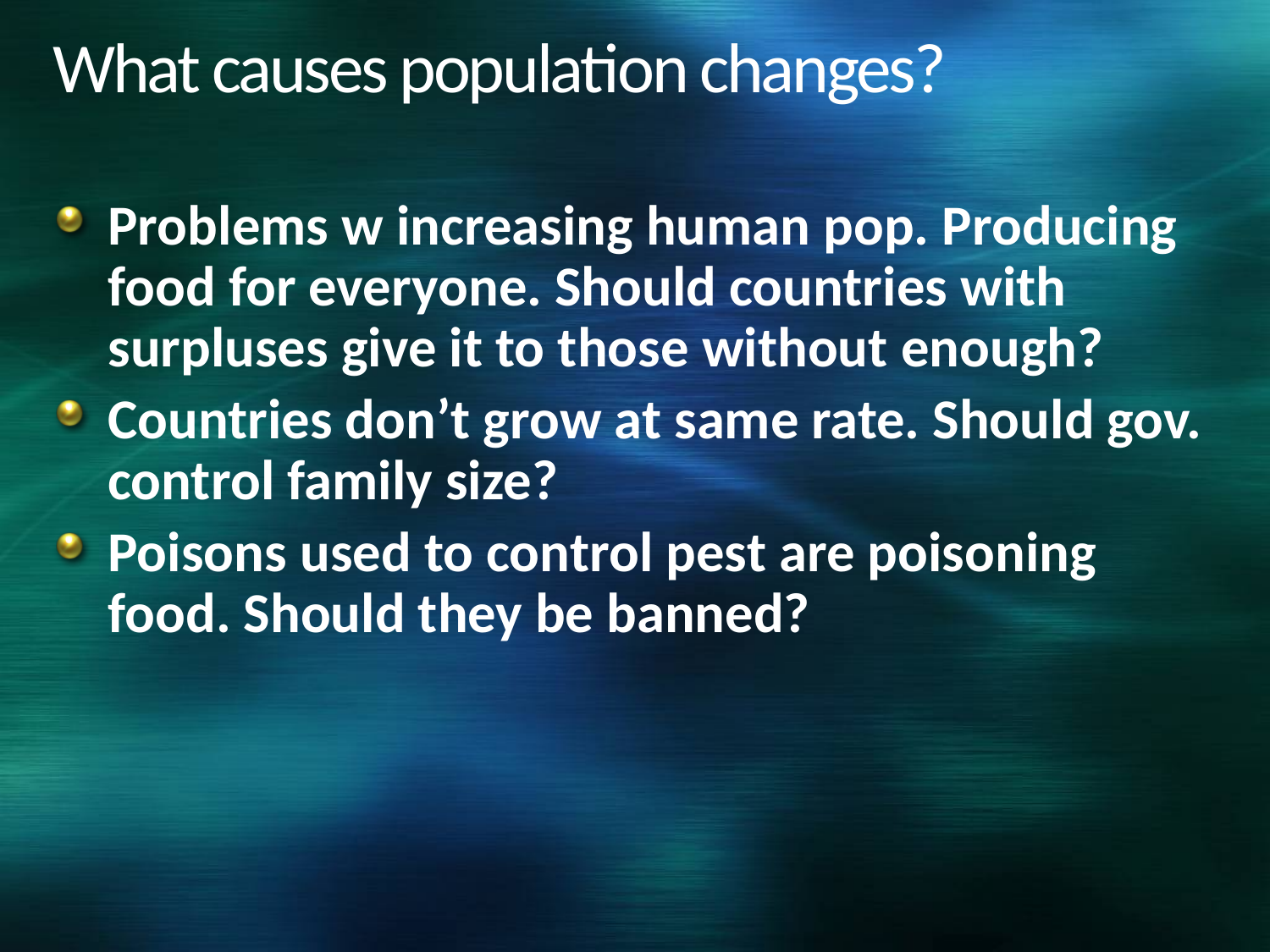

# What causes population changes?
Problems w increasing human pop. Producing food for everyone. Should countries with surpluses give it to those without enough?
Countries don’t grow at same rate. Should gov. control family size?
Poisons used to control pest are poisoning food. Should they be banned?